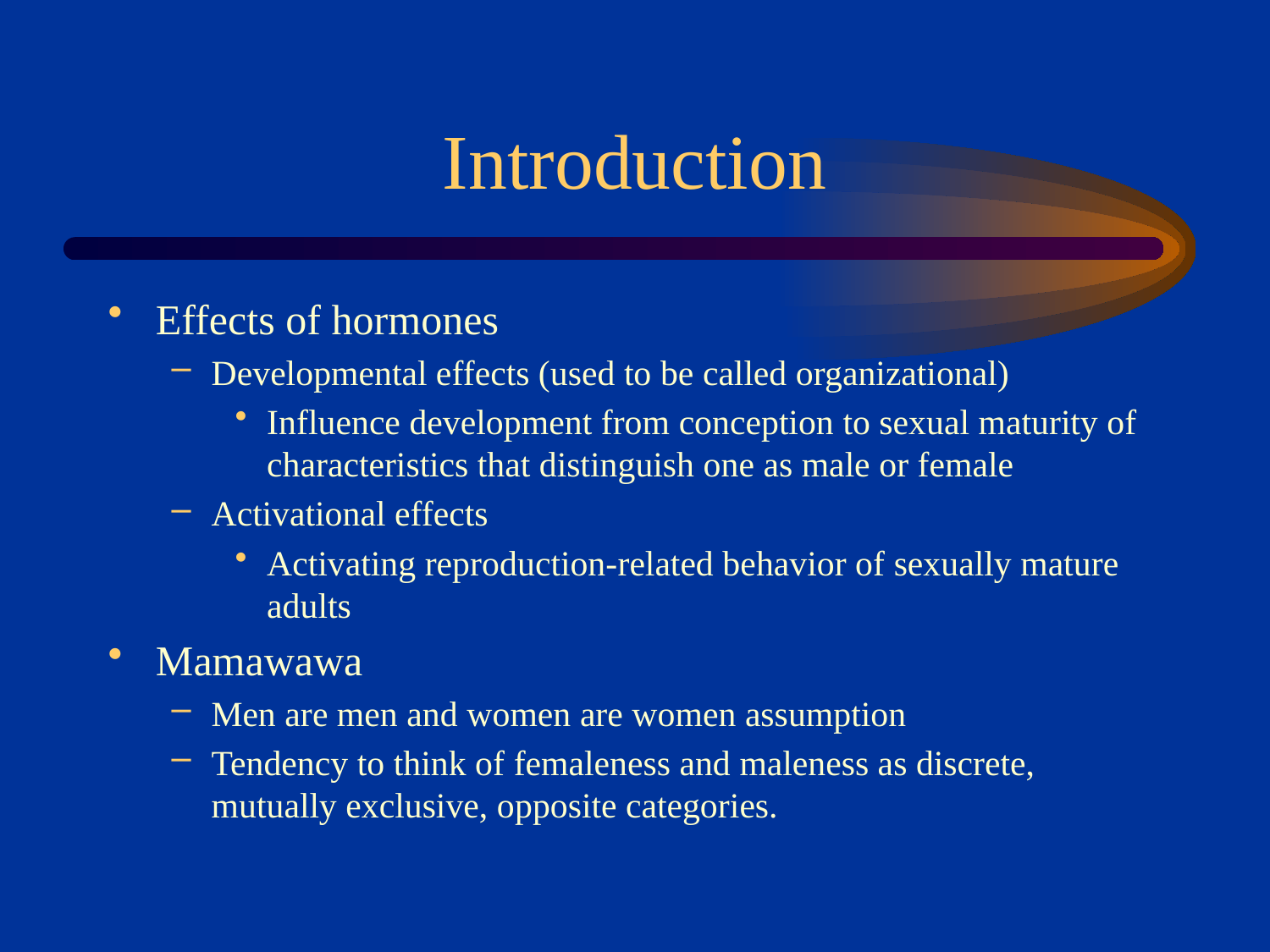

# Introduction
Effects of hormones
Developmental effects (used to be called organizational)
Influence development from conception to sexual maturity of characteristics that distinguish one as male or female
Activational effects
Activating reproduction-related behavior of sexually mature adults
Mamawawa
Men are men and women are women assumption
Tendency to think of femaleness and maleness as discrete, mutually exclusive, opposite categories.